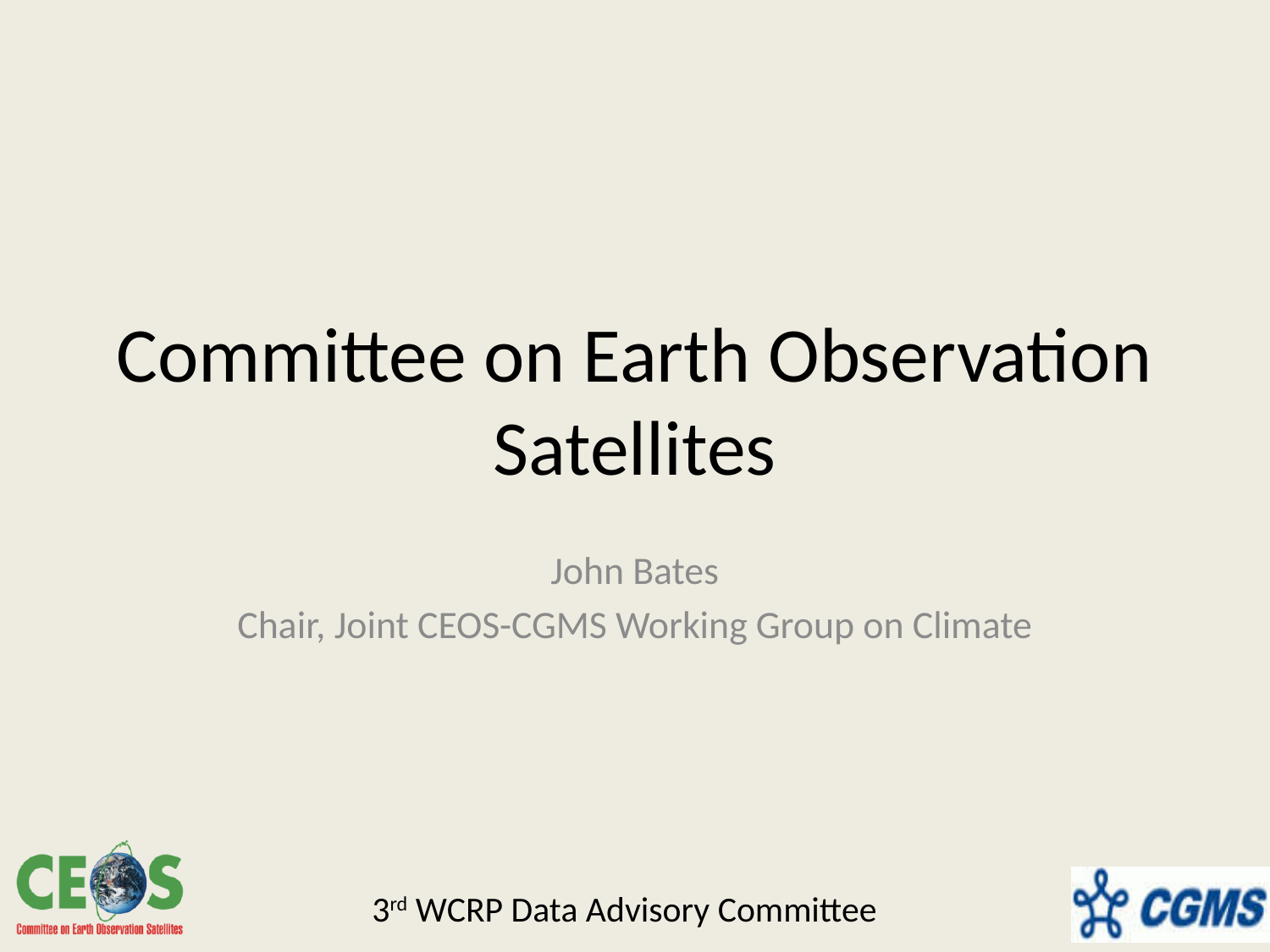

# Committee on Earth Observation Satellites
John Bates
Chair, Joint CEOS-CGMS Working Group on Climate
3rd WCRP Data Advisory Committee